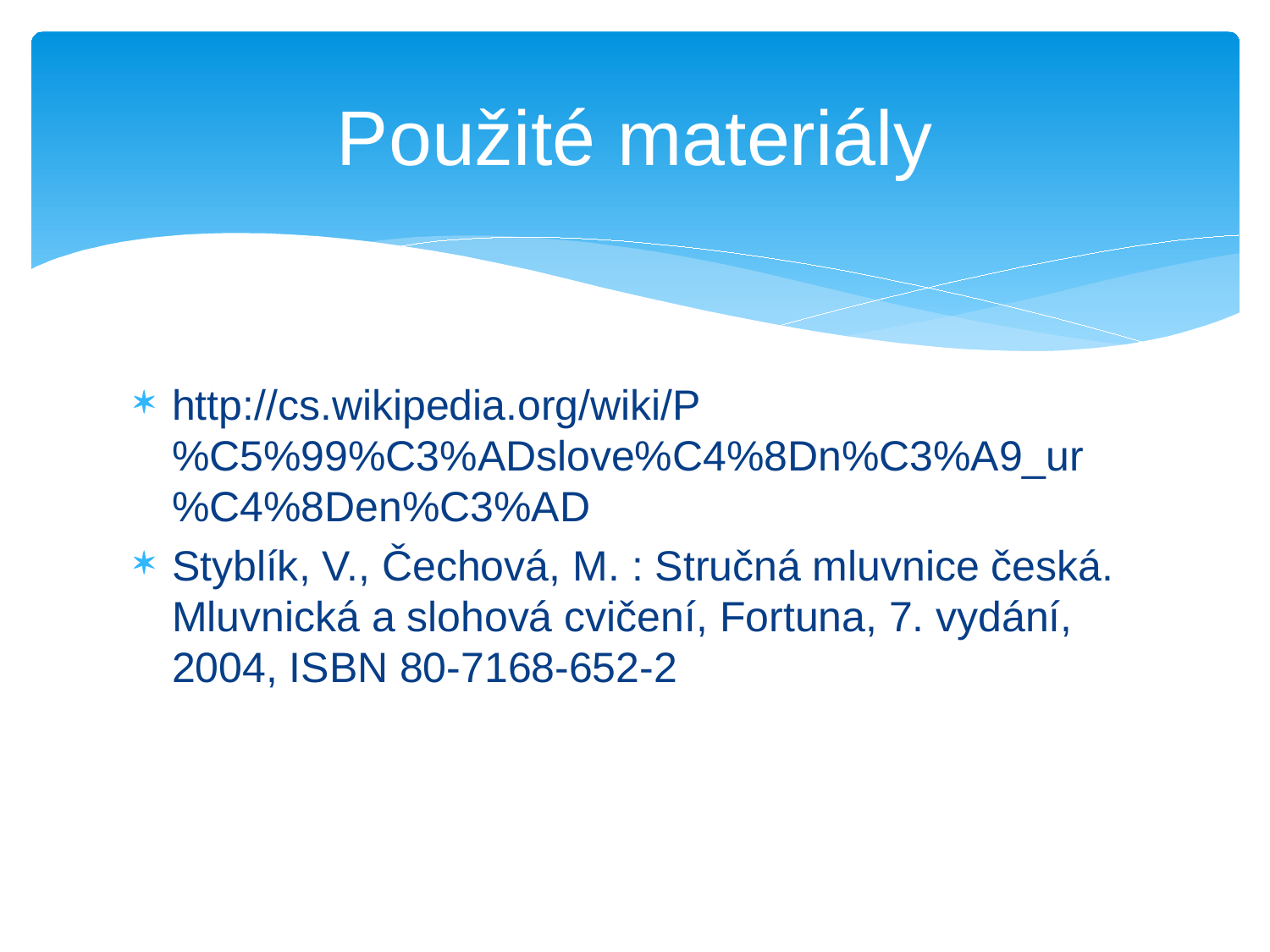

# Použité materiály
http://cs.wikipedia.org/wiki/P%C5%99%C3%ADslove%C4%8Dn%C3%A9_ur%C4%8Den%C3%AD
Styblík, V., Čechová, M. : Stručná mluvnice česká. Mluvnická a slohová cvičení, Fortuna, 7. vydání, 2004, ISBN 80-7168-652-2